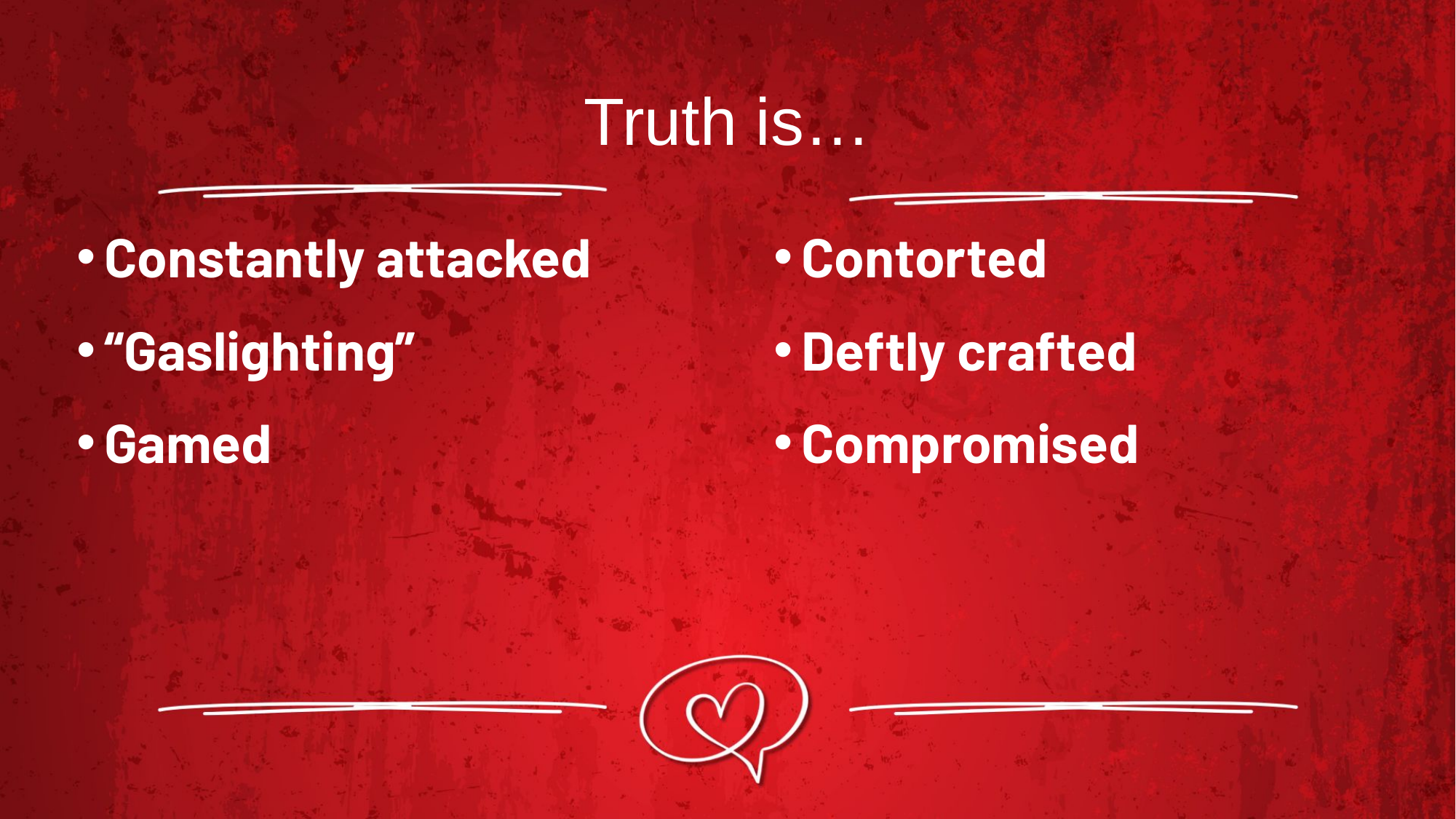

# Truth is…
Constantly attacked
“Gaslighting”
Gamed
Contorted
Deftly crafted
Compromised